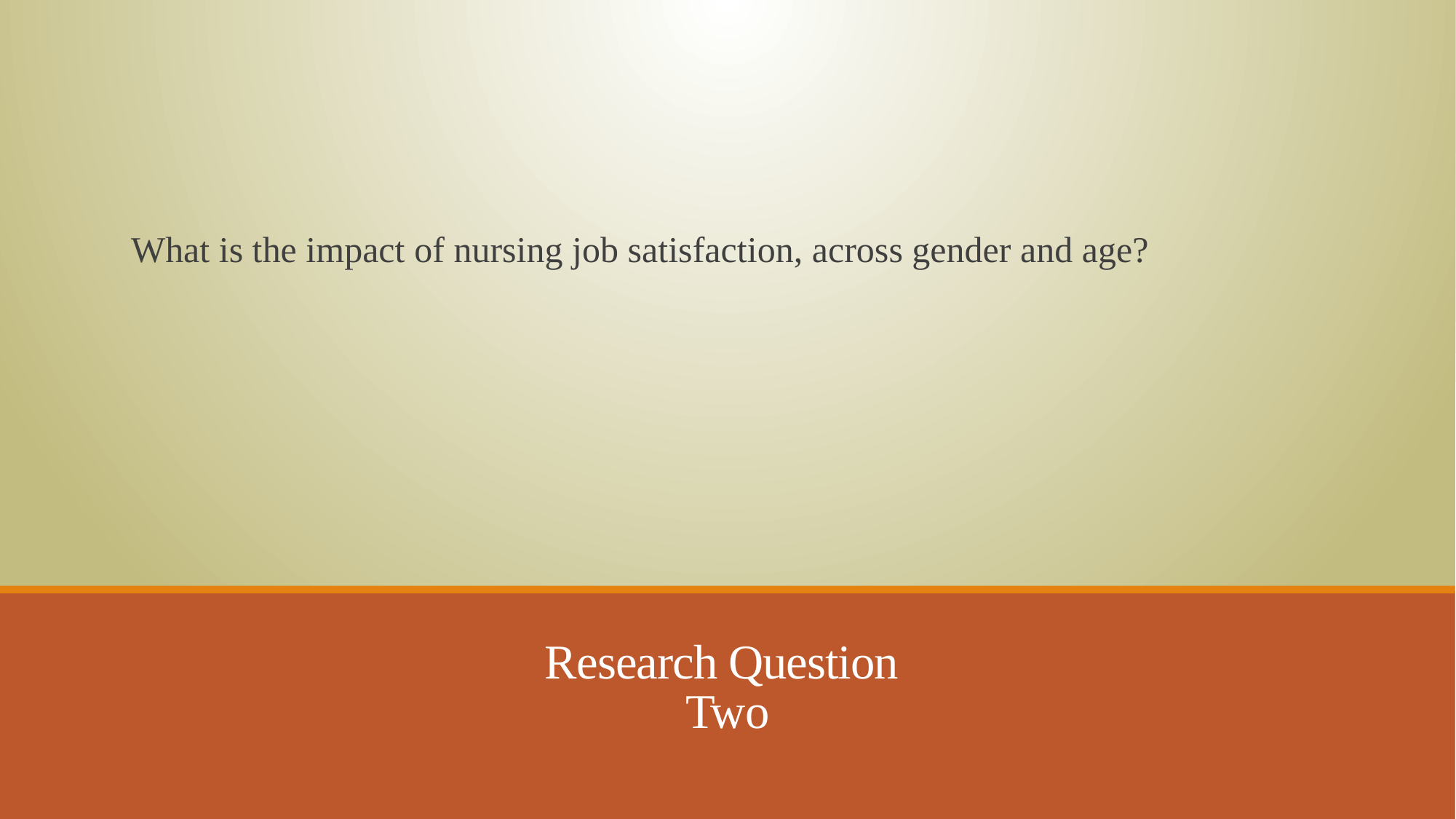

What is the impact of nursing job satisfaction, across gender and age?

# Research Question Two